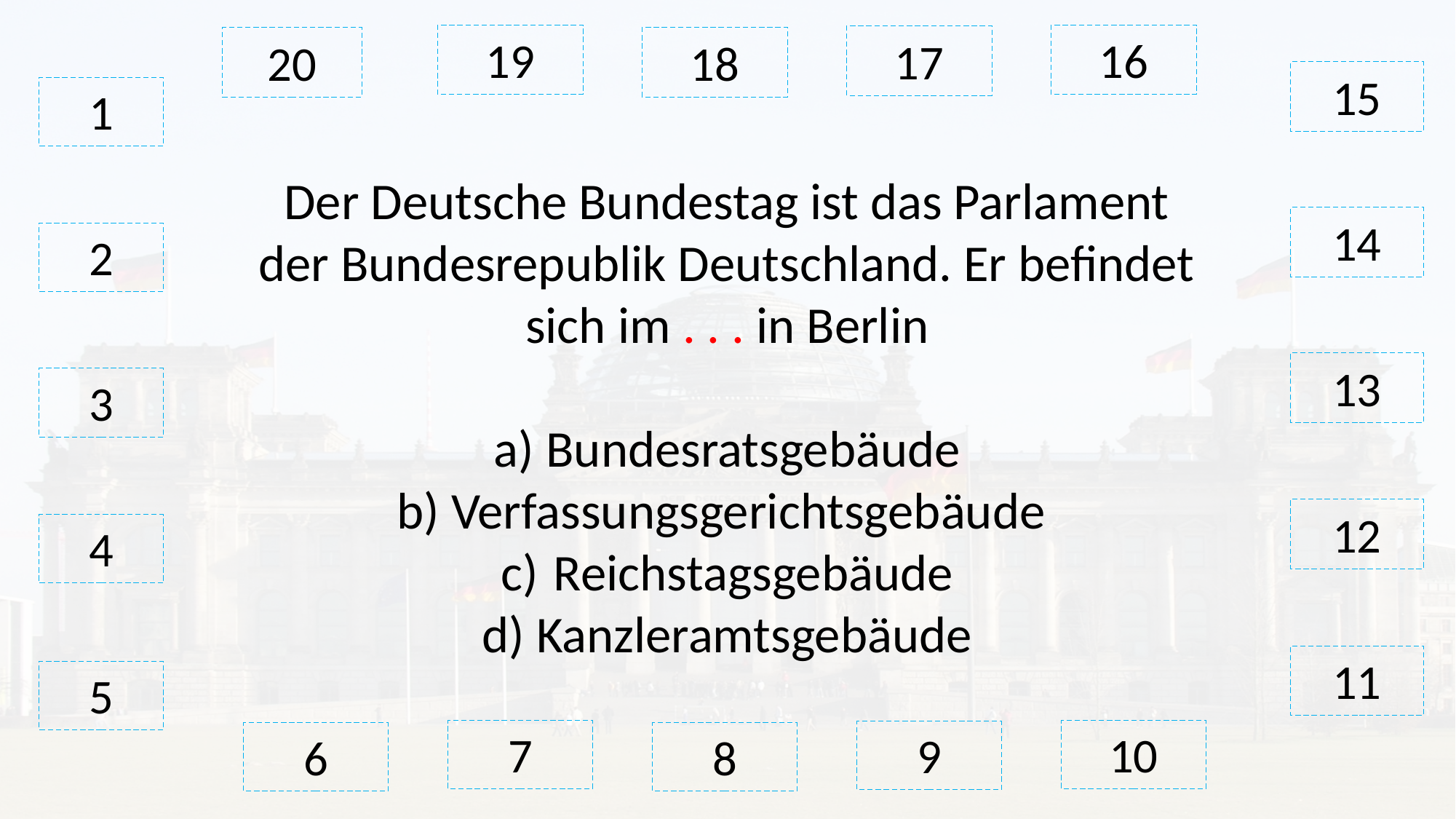

19
16
17
# 20
18
15
1
Der Deutsche Bundestag ist das Parlament der Bundesrepublik Deutschland. Er befindet sich im . . . in Berlin

 Bundesratsgebäude
 Verfassungsgerichtsgebäude
 Reichstagsgebäude
 Kanzleramtsgebäude
14
2
13
3
12
4
11
5
7
10
9
6
8